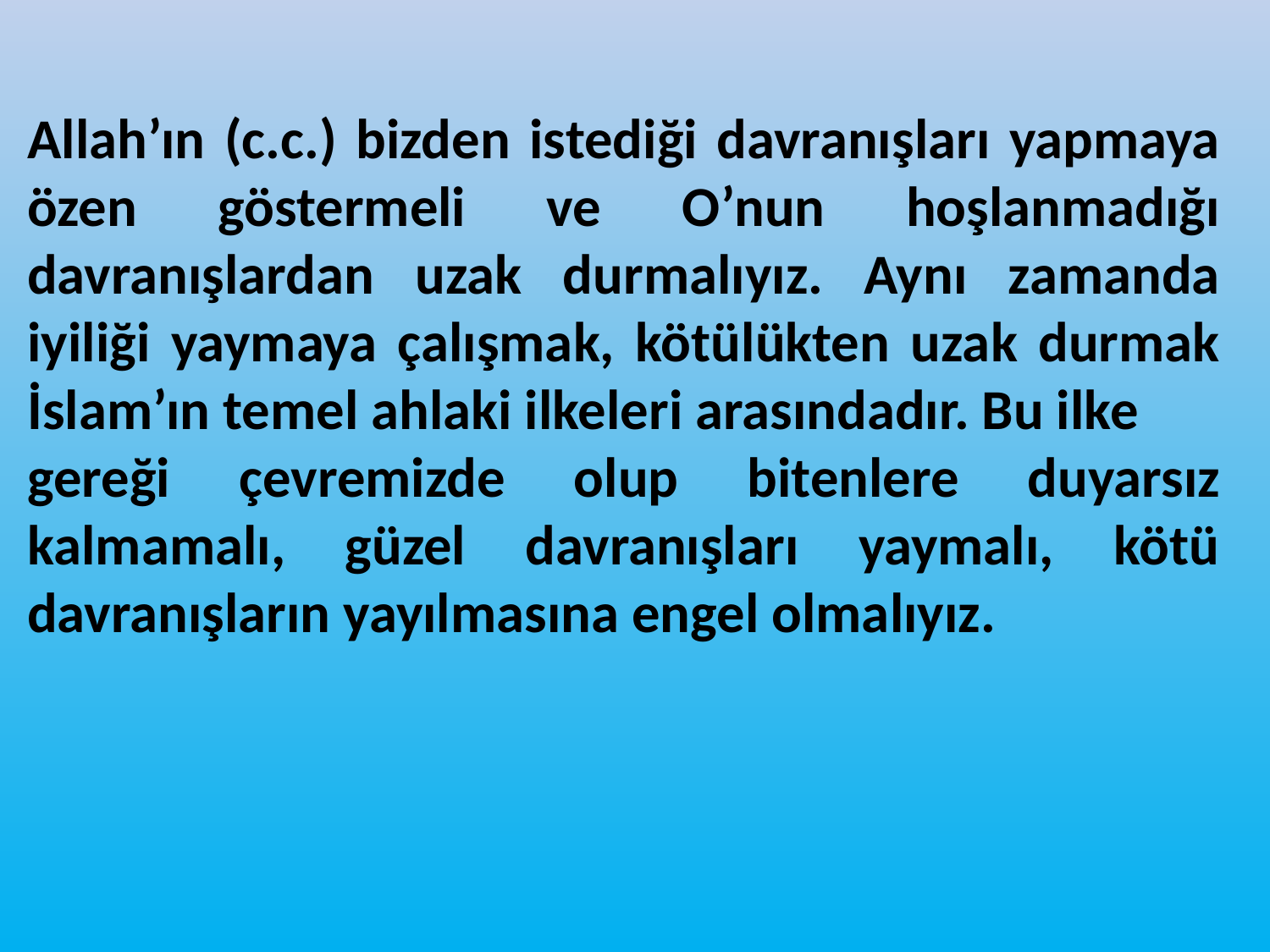

Allah’ın (c.c.) bizden istediği davranışları yapmaya özen göstermeli ve O’nun hoşlanmadığı davranışlardan uzak durmalıyız. Aynı zamanda iyiliği yaymaya çalışmak, kötülükten uzak durmak İslam’ın temel ahlaki ilkeleri arasındadır. Bu ilke
gereği çevremizde olup bitenlere duyarsız kalmamalı, güzel davranışları yaymalı, kötü davranışların yayılmasına engel olmalıyız.